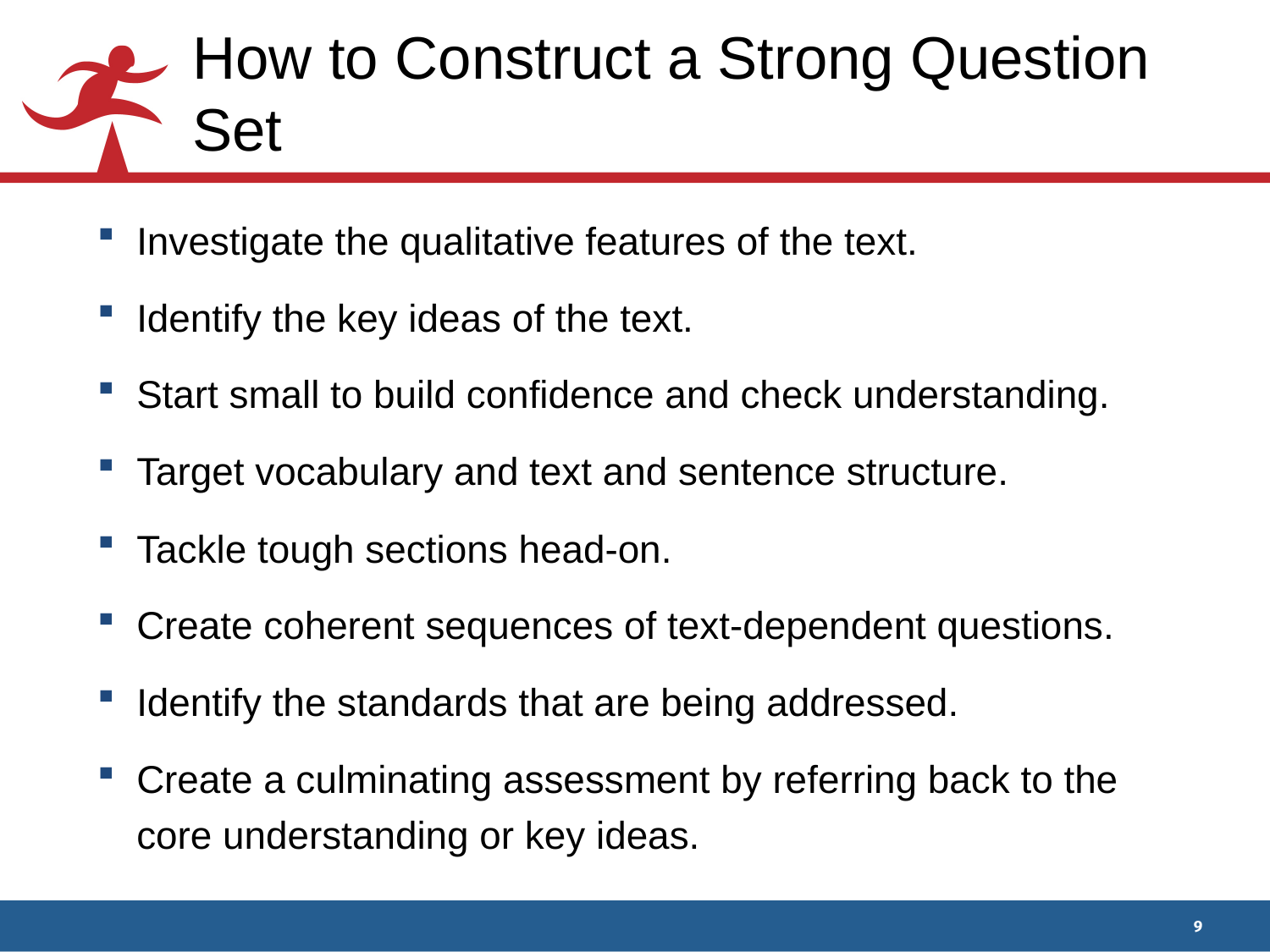

# How to Construct a Strong Question Set
Investigate the qualitative features of the text.
Identify the key ideas of the text.
Start small to build confidence and check understanding.
Target vocabulary and text and sentence structure.
Tackle tough sections head-on.
Create coherent sequences of text-dependent questions.
Identify the standards that are being addressed.
Create a culminating assessment by referring back to the core understanding or key ideas.